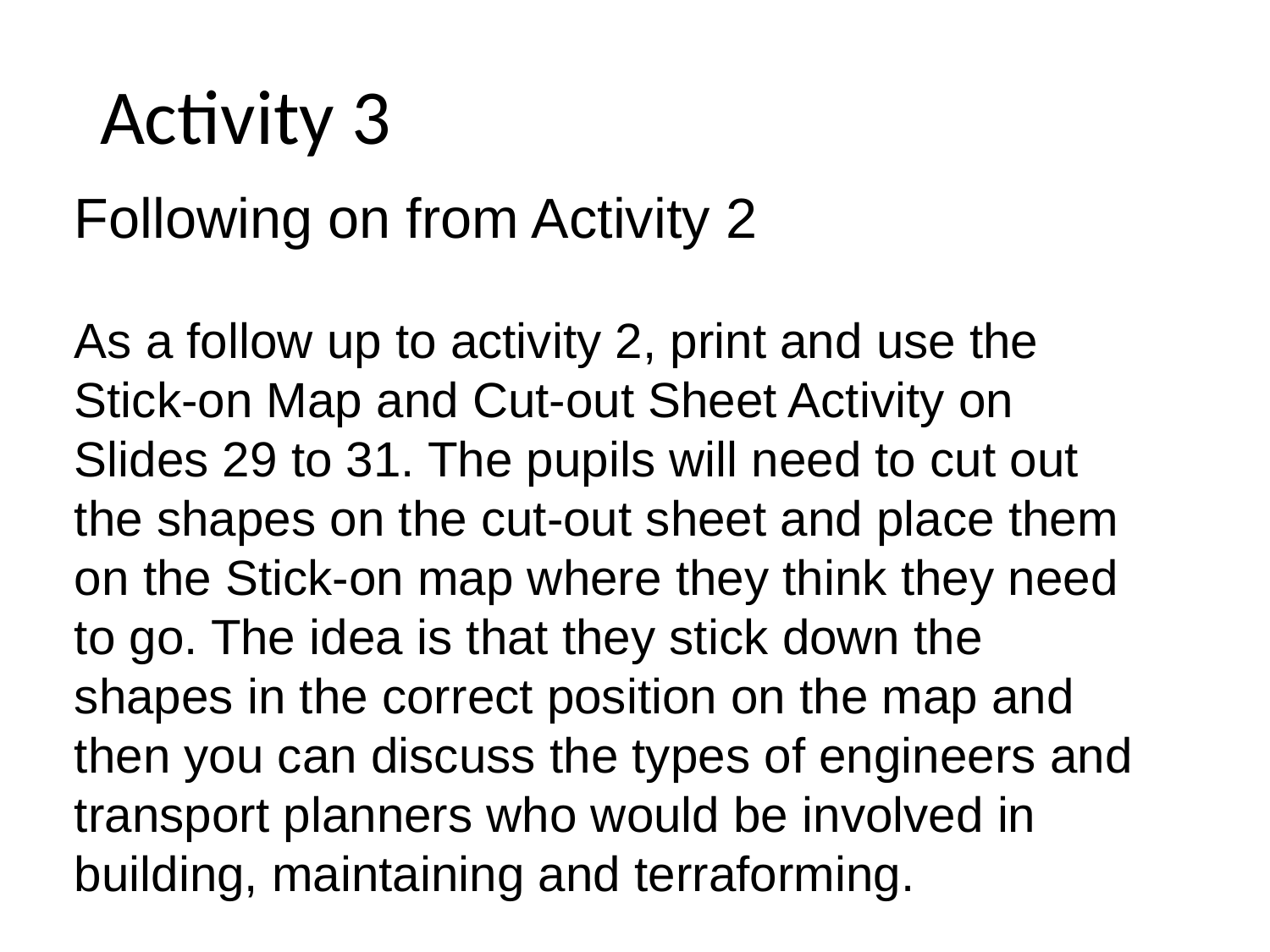

# Activity 3
Following on from Activity 2

As a follow up to activity 2, print and use the Stick-on Map and Cut-out Sheet Activity on Slides 29 to 31. The pupils will need to cut out the shapes on the cut-out sheet and place them on the Stick-on map where they think they need to go. The idea is that they stick down the shapes in the correct position on the map and then you can discuss the types of engineers and transport planners who would be involved in building, maintaining and terraforming.